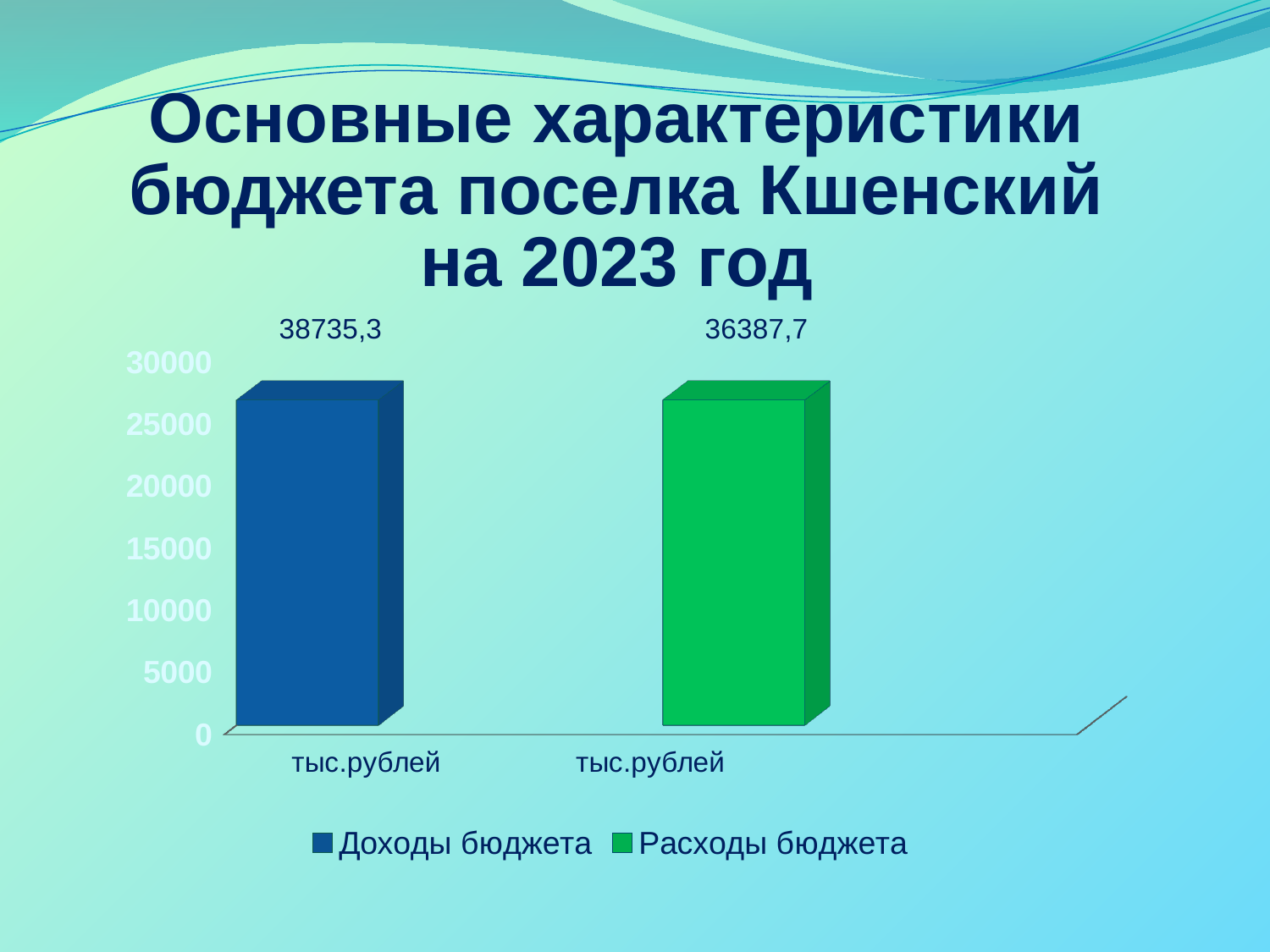

Основные характеристики  бюджета поселка Кшенский
на 2023 год

[unsupported chart]